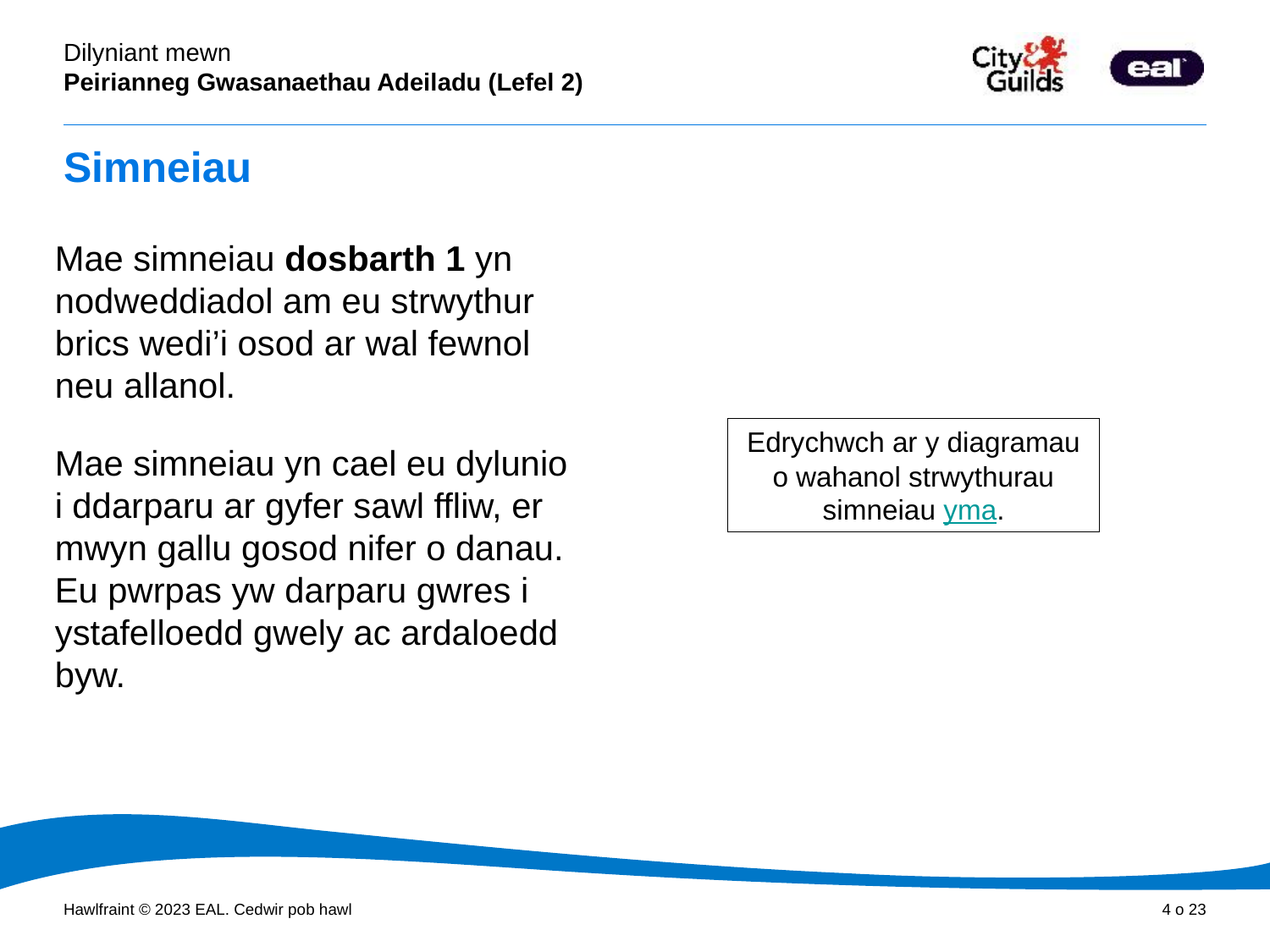

# Simneiau
Mae simneiau dosbarth 1 yn nodweddiadol am eu strwythur brics wedi’i osod ar wal fewnol neu allanol.
Mae simneiau yn cael eu dylunio i ddarparu ar gyfer sawl ffliw, er mwyn gallu gosod nifer o danau. Eu pwrpas yw darparu gwres i ystafelloedd gwely ac ardaloedd byw.
Edrychwch ar y diagramau o wahanol strwythurau simneiau yma.